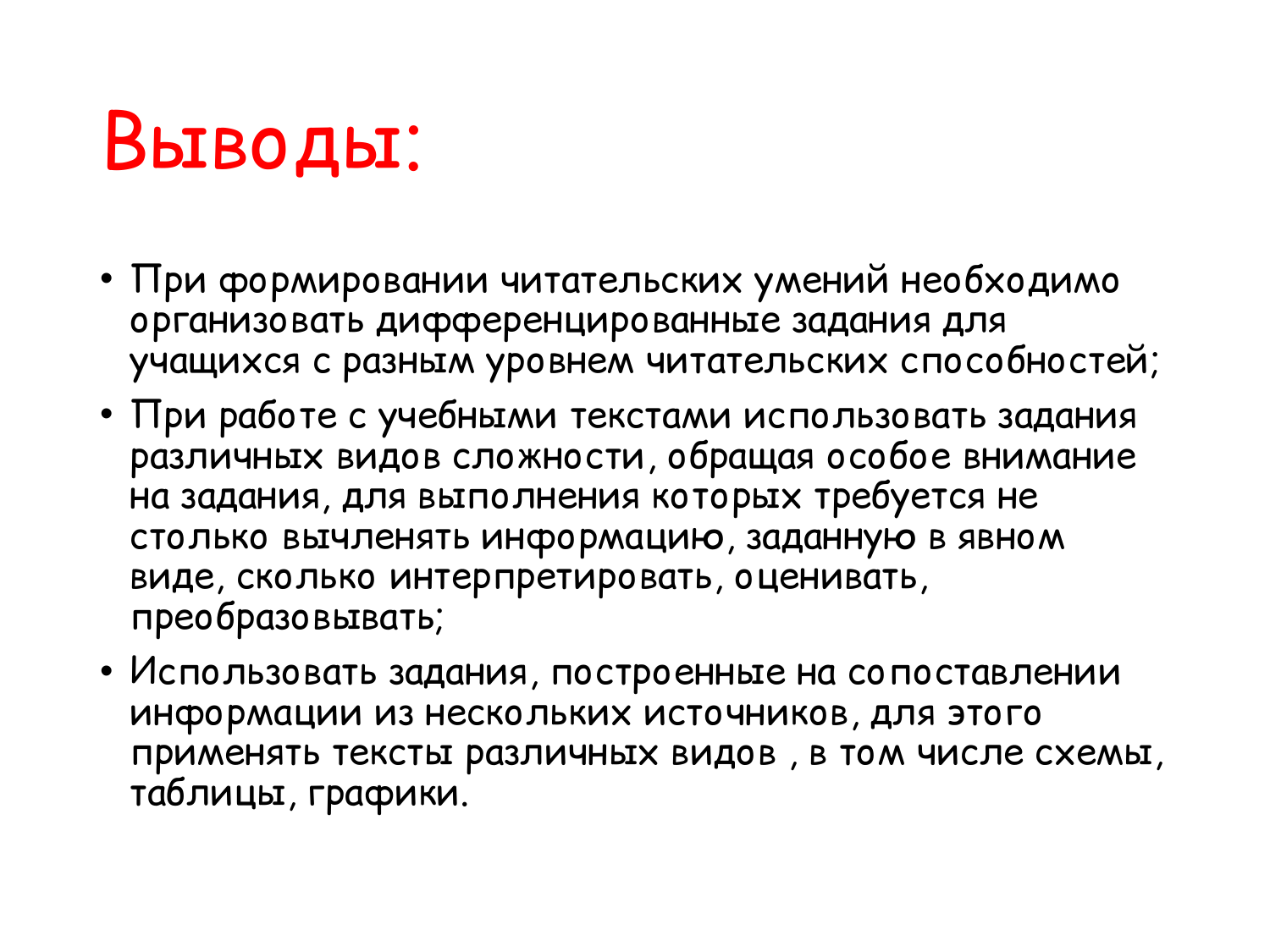

# Выводы:
При формировании читательских умений необходимо организовать дифференцированные задания для учащихся с разным уровнем читательских способностей;
При работе с учебными текстами использовать задания различных видов сложности, обращая особое внимание на задания, для выполнения которых требуется не столько вычленять информацию, заданную в явном виде, сколько интерпретировать, оценивать, преобразовывать;
Использовать задания, построенные на сопоставлении информации из нескольких источников, для этого применять тексты различных видов , в том числе схемы, таблицы, графики.